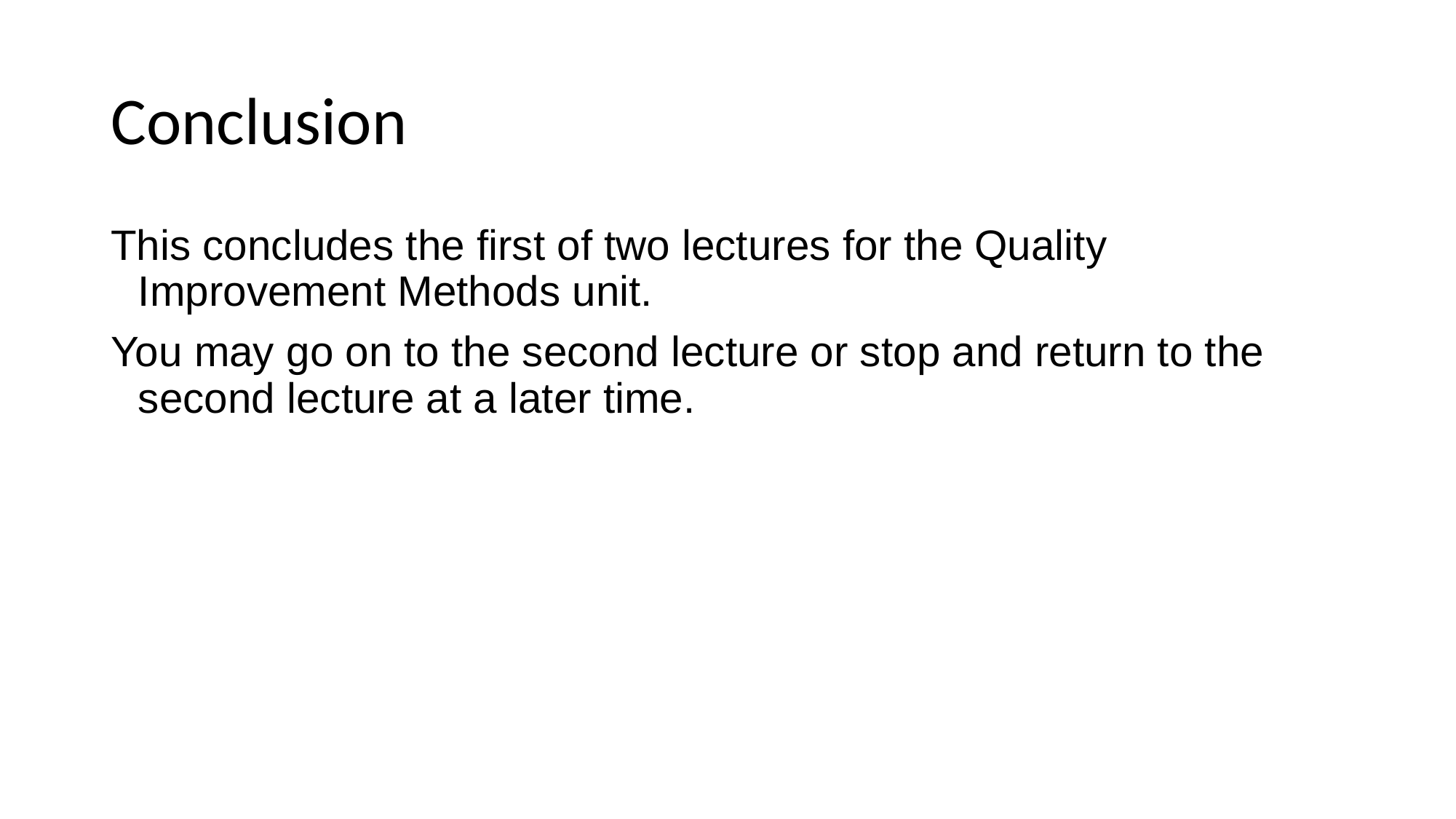

Conclusion
This concludes the first of two lectures for the Quality Improvement Methods unit.
You may go on to the second lecture or stop and return to the second lecture at a later time.